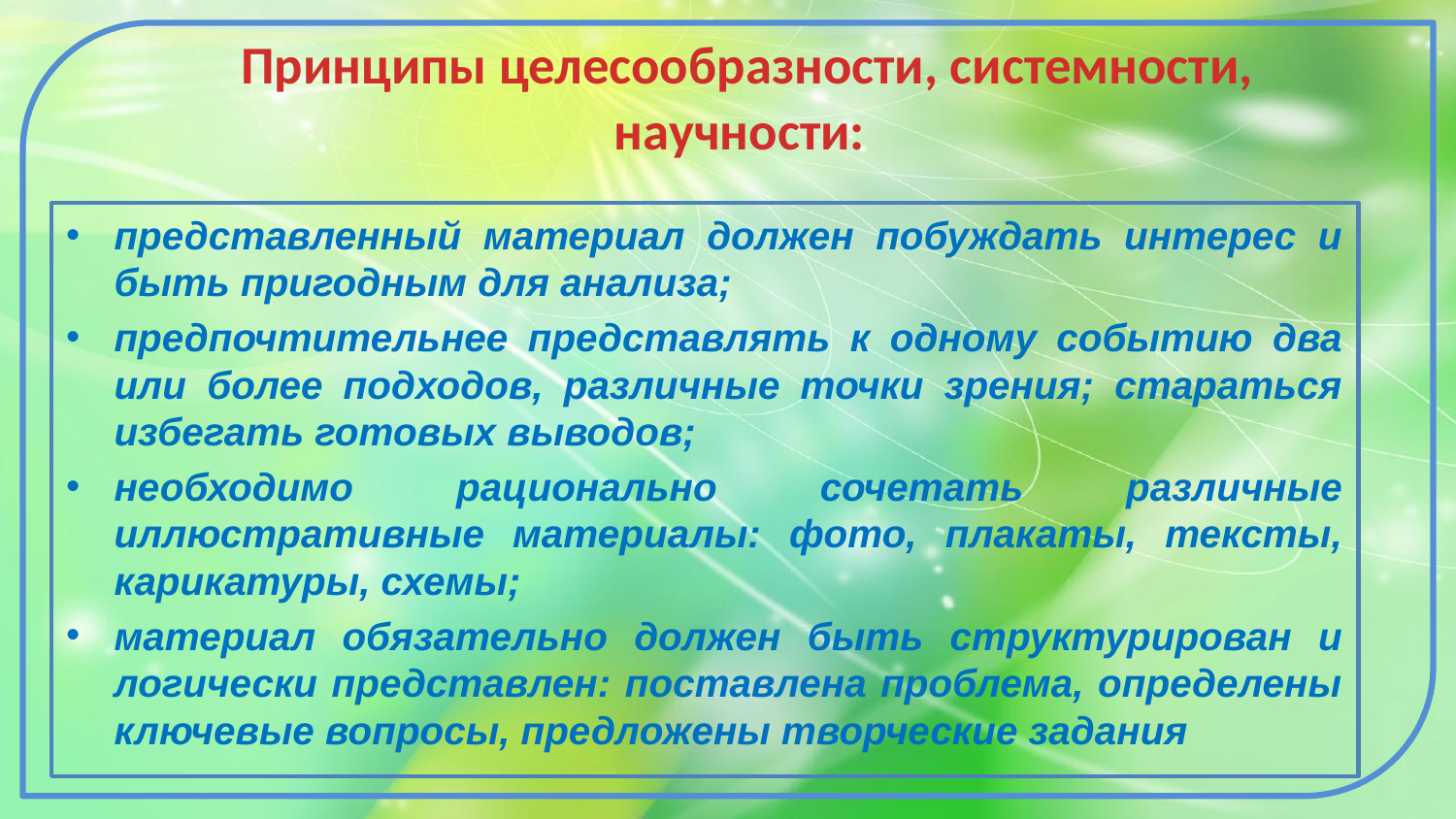

# Принципы целесообразности, системности, научности:
представленный материал должен побуждать интерес и быть пригодным для анализа;
предпочтительнее представлять к одному событию два или более подходов, различные точки зрения; стараться избегать готовых выводов;
необходимо рационально сочетать различные иллюстративные материалы: фото, плакаты, тексты, карикатуры, схемы;
материал обязательно должен быть структурирован и логически представлен: поставлена проблема, определены ключевые вопросы, предложены творческие задания